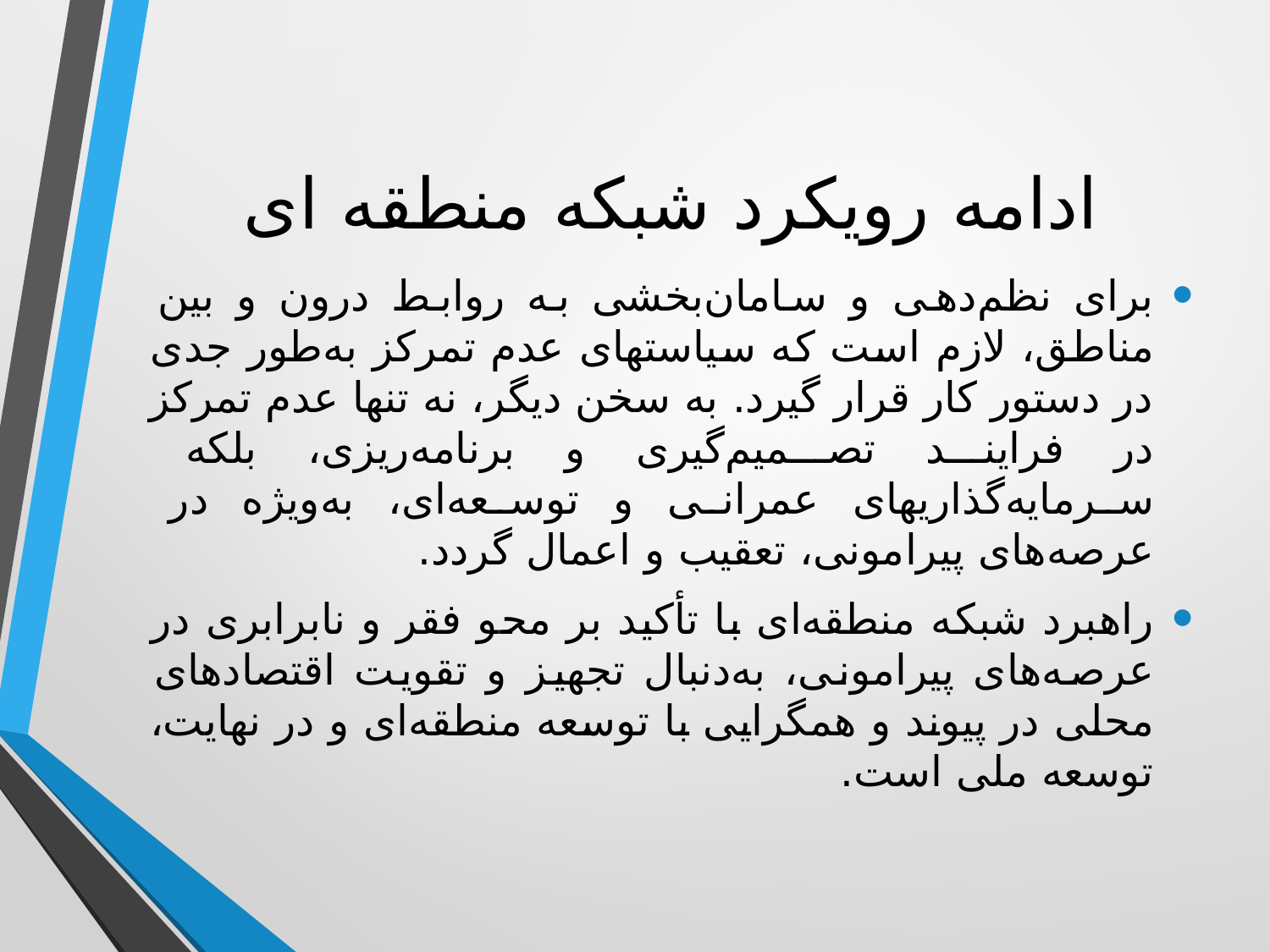

# ادامه رویکرد شبکه منطقه ای
برای نظم‌دهی و سامان‌بخشی به روابط درون و بین مناطق، لازم است که سیاستهای عدم تمرکز به‌طور جدی در دستور کار قرار گیرد. به سخن دیگر، نه تنها عدم تمرکز در فرایند تصمیم‌گیری و برنامه‌ریزی، بلکه سرمایه‌گذاریهای عمرانی و توسعه‌ای، به‌ویژه در عرصه‌های پیرامونی، تعقیب و اعمال گردد.
راهبرد شبکه منطقه‌ای با تأکید بر محو فقر و نابرابری در عرصه‌های پیرامونی، به‌دنبال تجهیز و تقویت اقتصادهای محلی در پیوند و همگرایی با توسعه منطقه‌ای و در نهایت، توسعه ملی است.